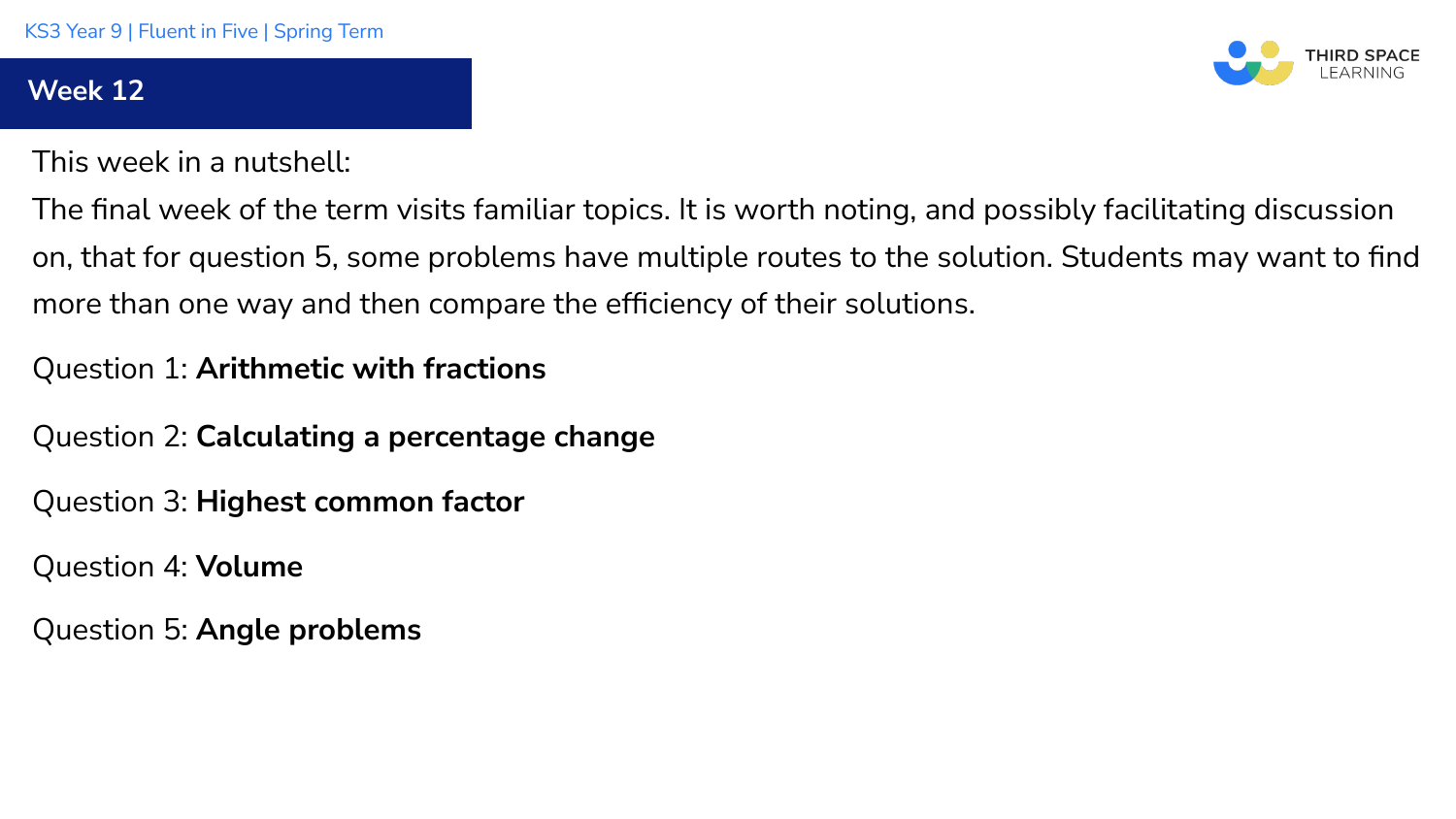

Week 12
| This week in a nutshell: The final week of the term visits familiar topics. It is worth noting, and possibly facilitating discussion on, that for question 5, some problems have multiple routes to the solution. Students may want to find more than one way and then compare the efficiency of their solutions. |
| --- |
| Question 1: Arithmetic with fractions |
| Question 2: Calculating a percentage change |
| Question 3: Highest common factor |
| Question 4: Volume |
| Question 5: Angle problems |